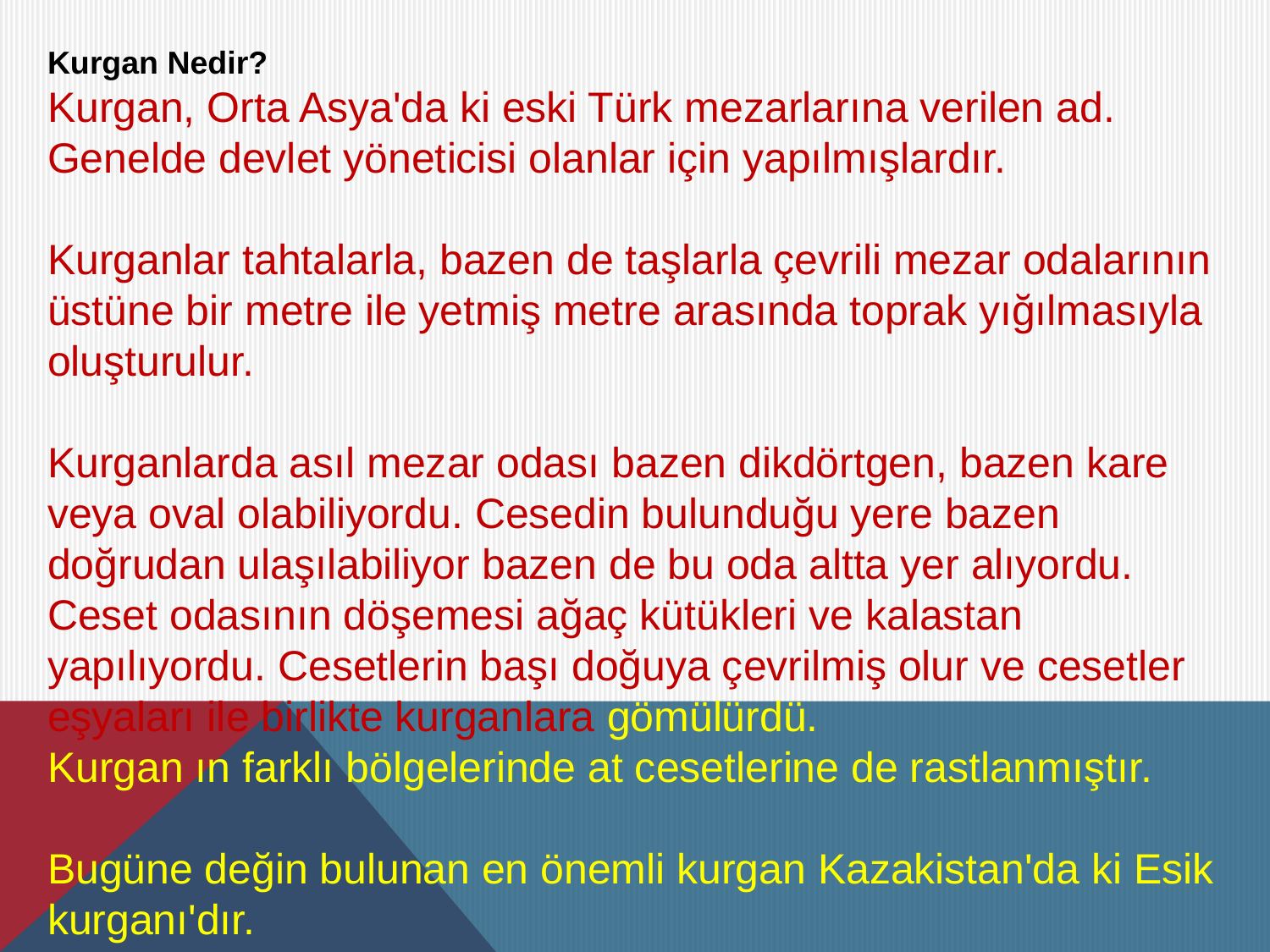

Kurgan Nedir?
Kurgan, Orta Asya'da ki eski Türk mezarlarına verilen ad. Genelde devlet yöneticisi olanlar için yapılmışlardır.

Kurganlar tahtalarla, bazen de taşlarla çevrili mezar odalarının üstüne bir metre ile yetmiş metre arasında toprak yığılmasıyla oluşturulur.

Kurganlarda asıl mezar odası bazen dikdörtgen, bazen kare veya oval olabiliyordu. Cesedin bulunduğu yere bazen doğrudan ulaşılabiliyor bazen de bu oda altta yer alıyordu. Ceset odasının döşemesi ağaç kütükleri ve kalastan yapılıyordu. Cesetlerin başı doğuya çevrilmiş olur ve cesetler eşyaları ile birlikte kurganlara gömülürdü.
Kurgan ın farklı bölgelerinde at cesetlerine de rastlanmıştır.

Bugüne değin bulunan en önemli kurgan Kazakistan'da ki Esik kurganı'dır.